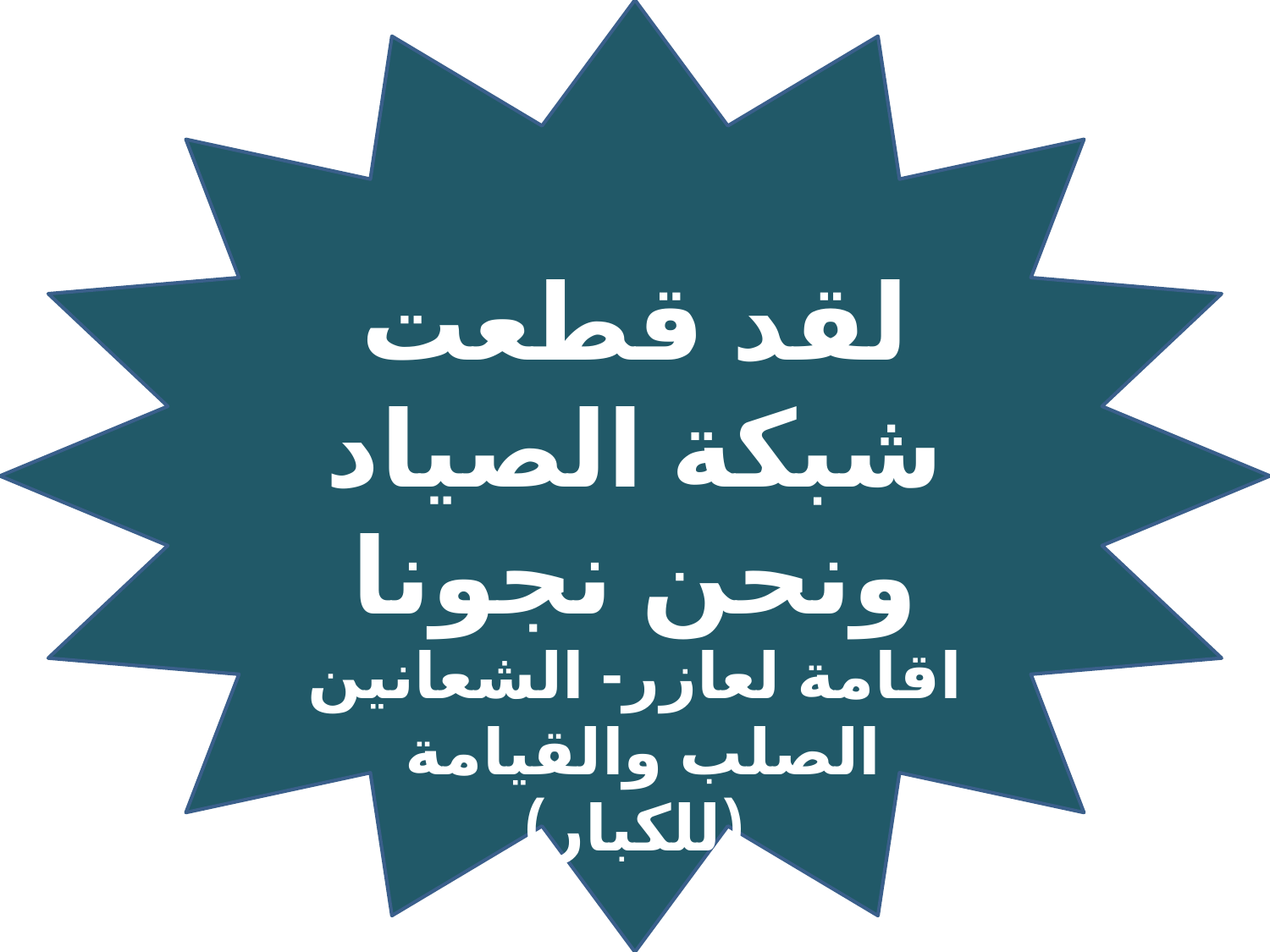

لقد قطعت شبكة الصياد ونحن نجونا
اقامة لعازر- الشعانين الصلب والقيامة
(للكبار)